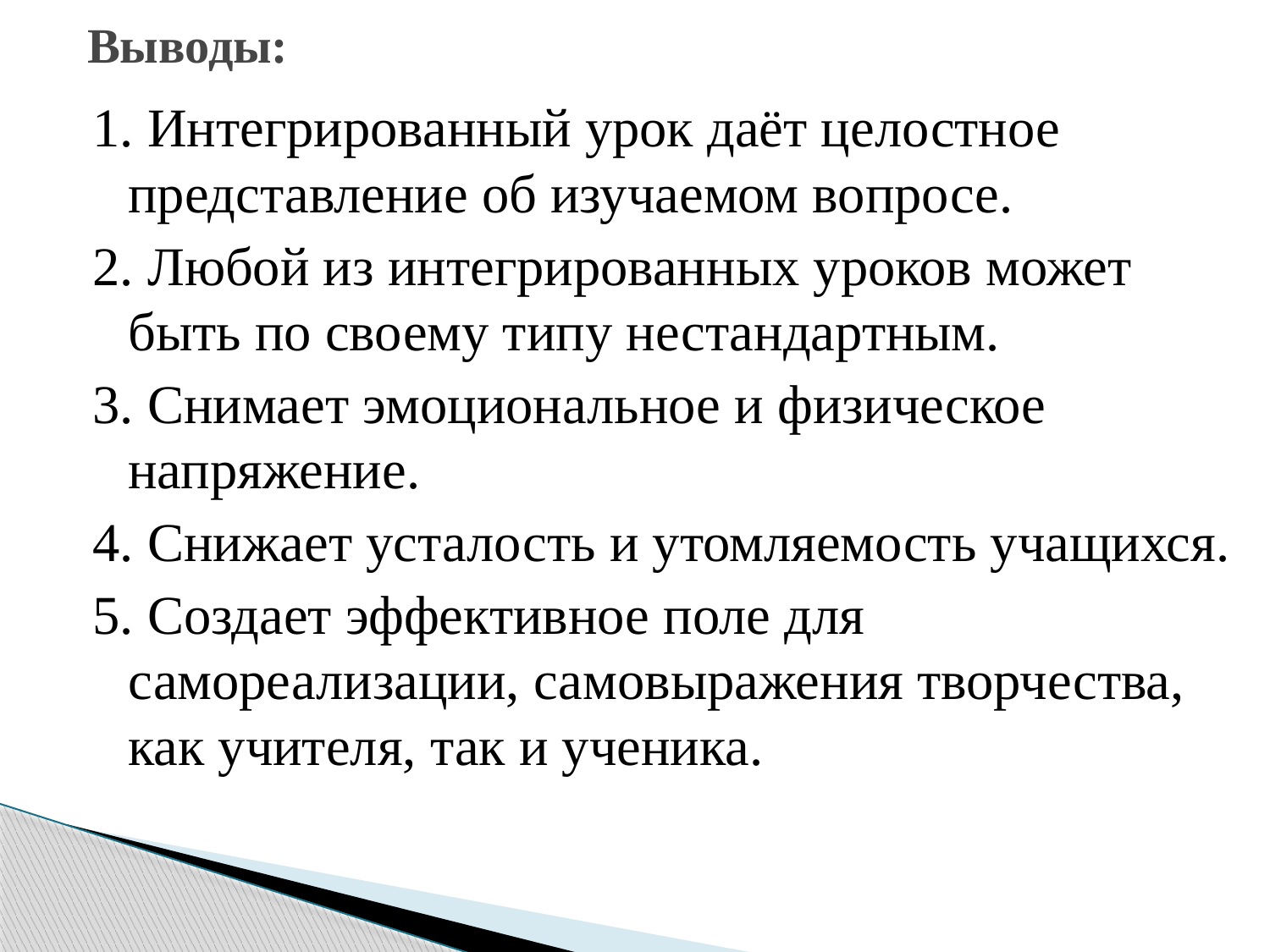

# Выводы:
1. Интегрированный урок даёт целостное представление об изучаемом вопросе.
2. Любой из интегрированных уроков может быть по своему типу нестандартным.
3. Снимает эмоциональное и физическое напряжение.
4. Снижает усталость и утомляемость учащихся.
5. Создает эффективное поле для самореализации, самовыражения творчества, как учителя, так и ученика.